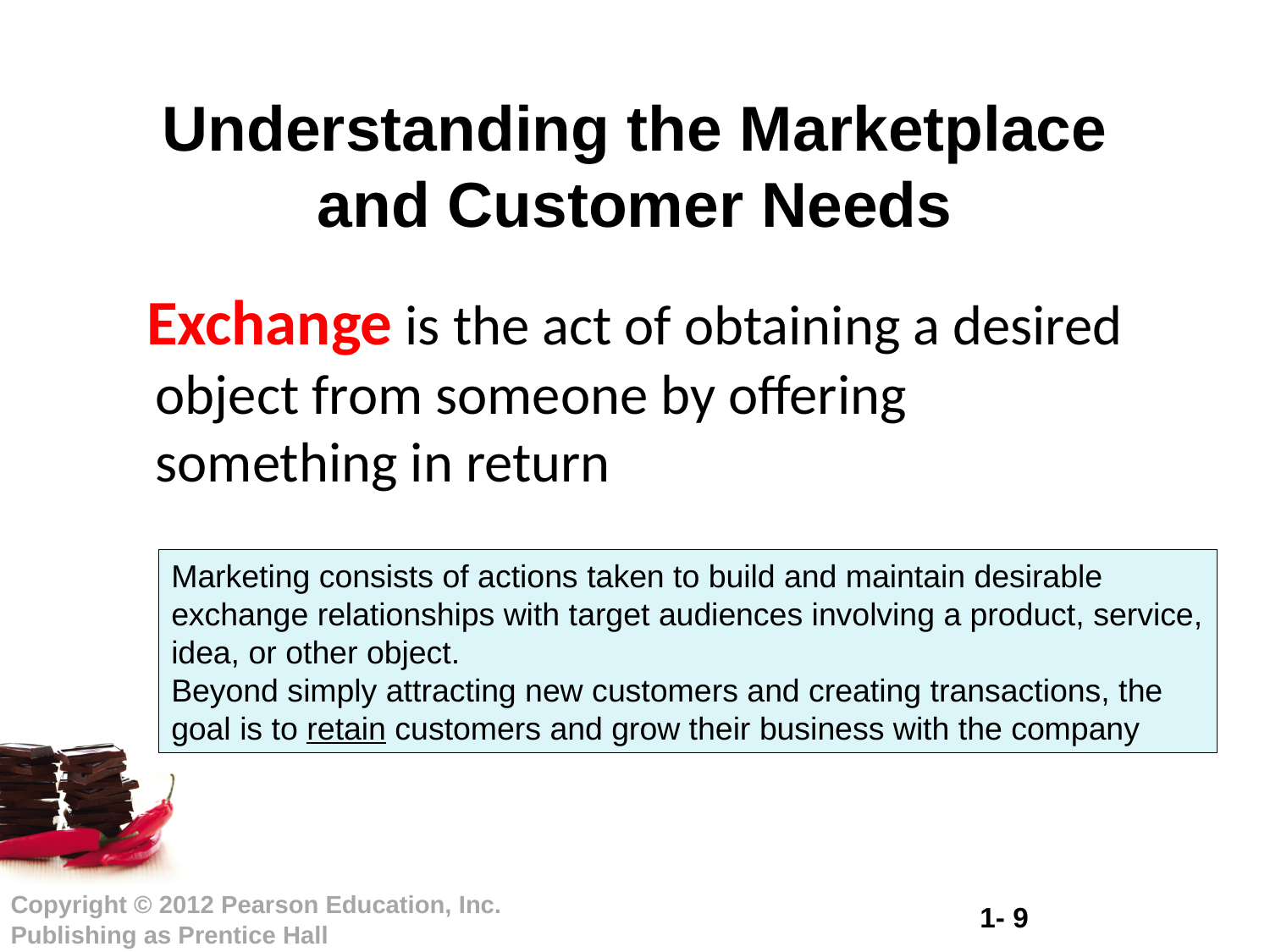

# Understanding the Marketplace and Customer Needs

Exchange is the act of obtaining a desired object from someone by offering something in return

Marketing consists of actions taken to build and maintain desirable exchange relationships with target audiences involving a product, service, idea, or other object.
Beyond simply attracting new customers and creating transactions, the goal is to retain customers and grow their business with the company